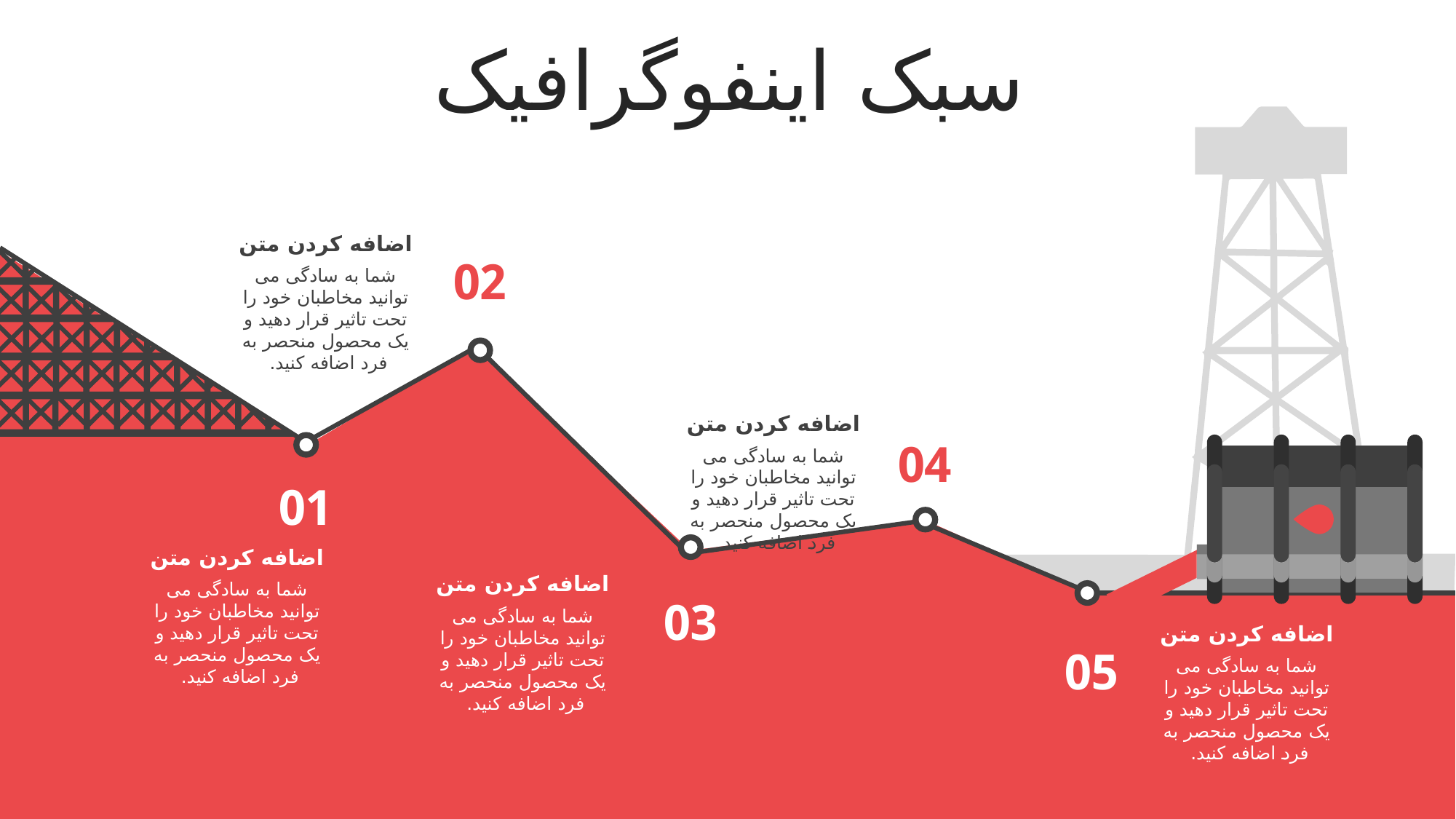

سبک اینفوگرافیک

اضافه کردن متن
شما به سادگی می توانید مخاطبان خود را تحت تاثیر قرار دهید و یک محصول منحصر به فرد اضافه کنید.
02

اضافه کردن متن
شما به سادگی می توانید مخاطبان خود را تحت تاثیر قرار دهید و یک محصول منحصر به فرد اضافه کنید.

04

01

اضافه کردن متن
شما به سادگی می توانید مخاطبان خود را تحت تاثیر قرار دهید و یک محصول منحصر به فرد اضافه کنید.
اضافه کردن متن
شما به سادگی می توانید مخاطبان خود را تحت تاثیر قرار دهید و یک محصول منحصر به فرد اضافه کنید.

03
اضافه کردن متن
شما به سادگی می توانید مخاطبان خود را تحت تاثیر قرار دهید و یک محصول منحصر به فرد اضافه کنید.
05